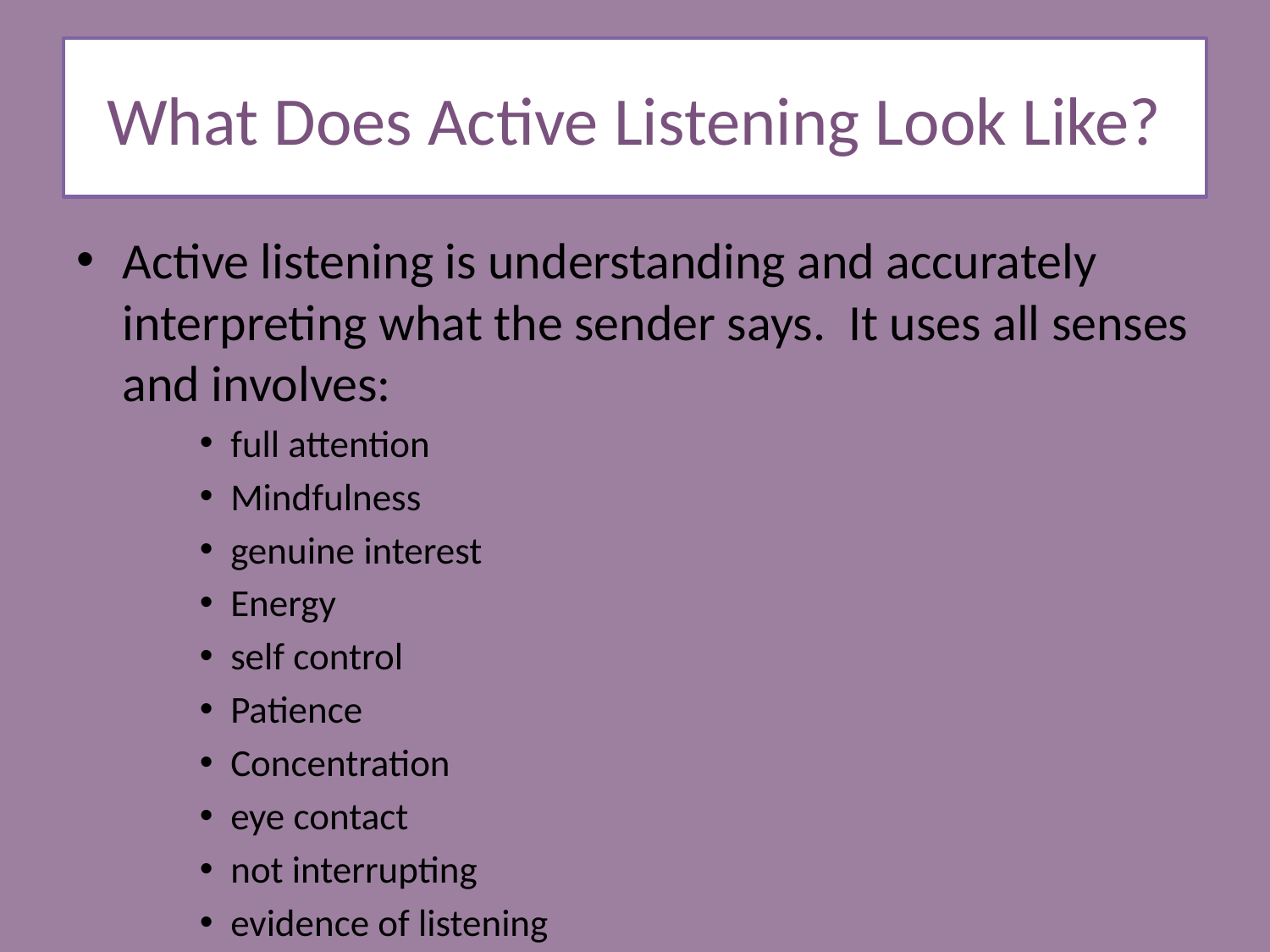

# What Does Active Listening Look Like?
Active listening is understanding and accurately interpreting what the sender says.  It uses all senses and involves:
full attention
Mindfulness
genuine interest
Energy
self control
Patience
Concentration
eye contact
not interrupting
evidence of listening